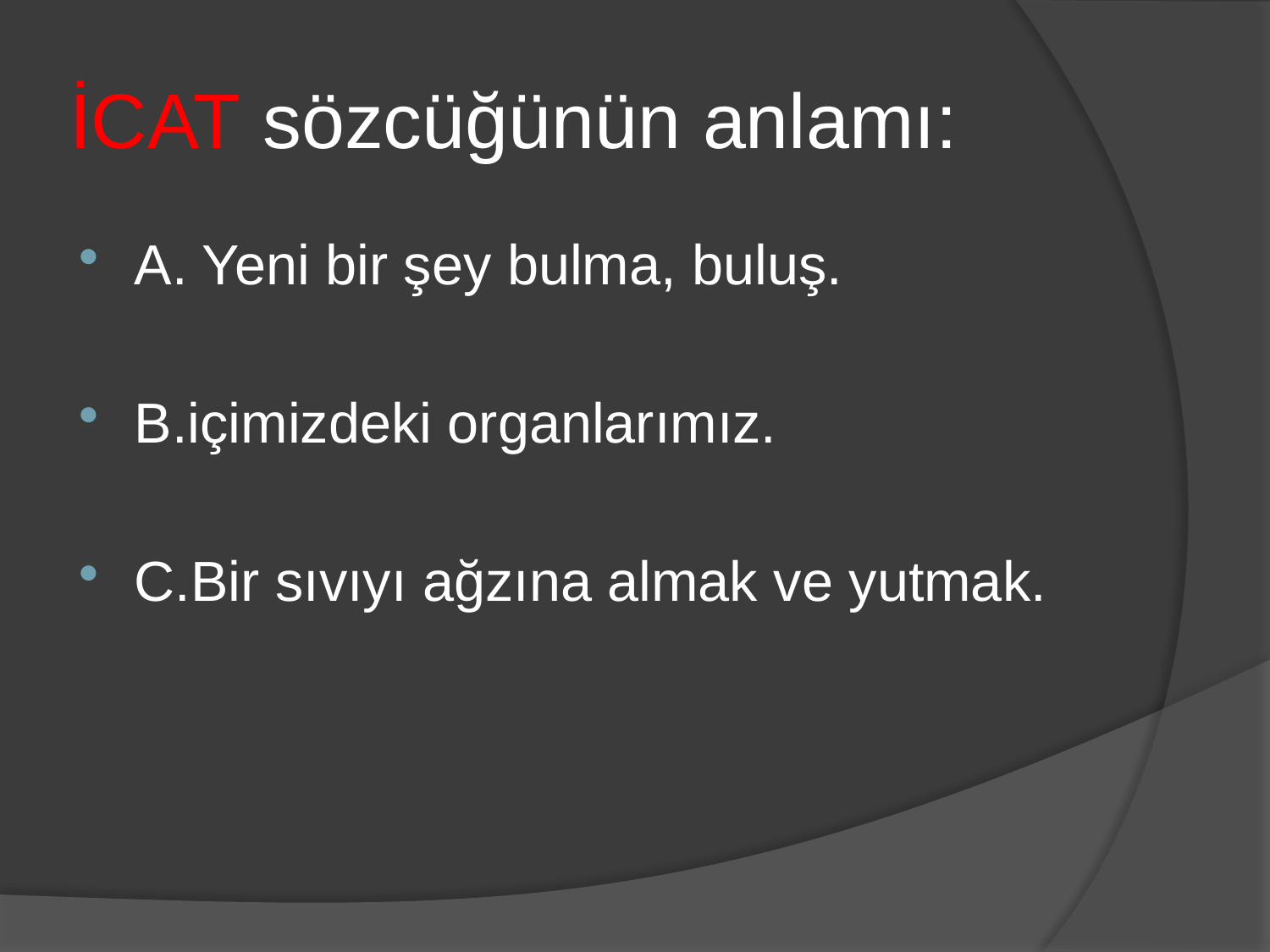

# İCAT sözcüğünün anlamı:
A. Yeni bir şey bulma, buluş.

B.içimizdeki organlarımız.

C.Bir sıvıyı ağzına almak ve yutmak.